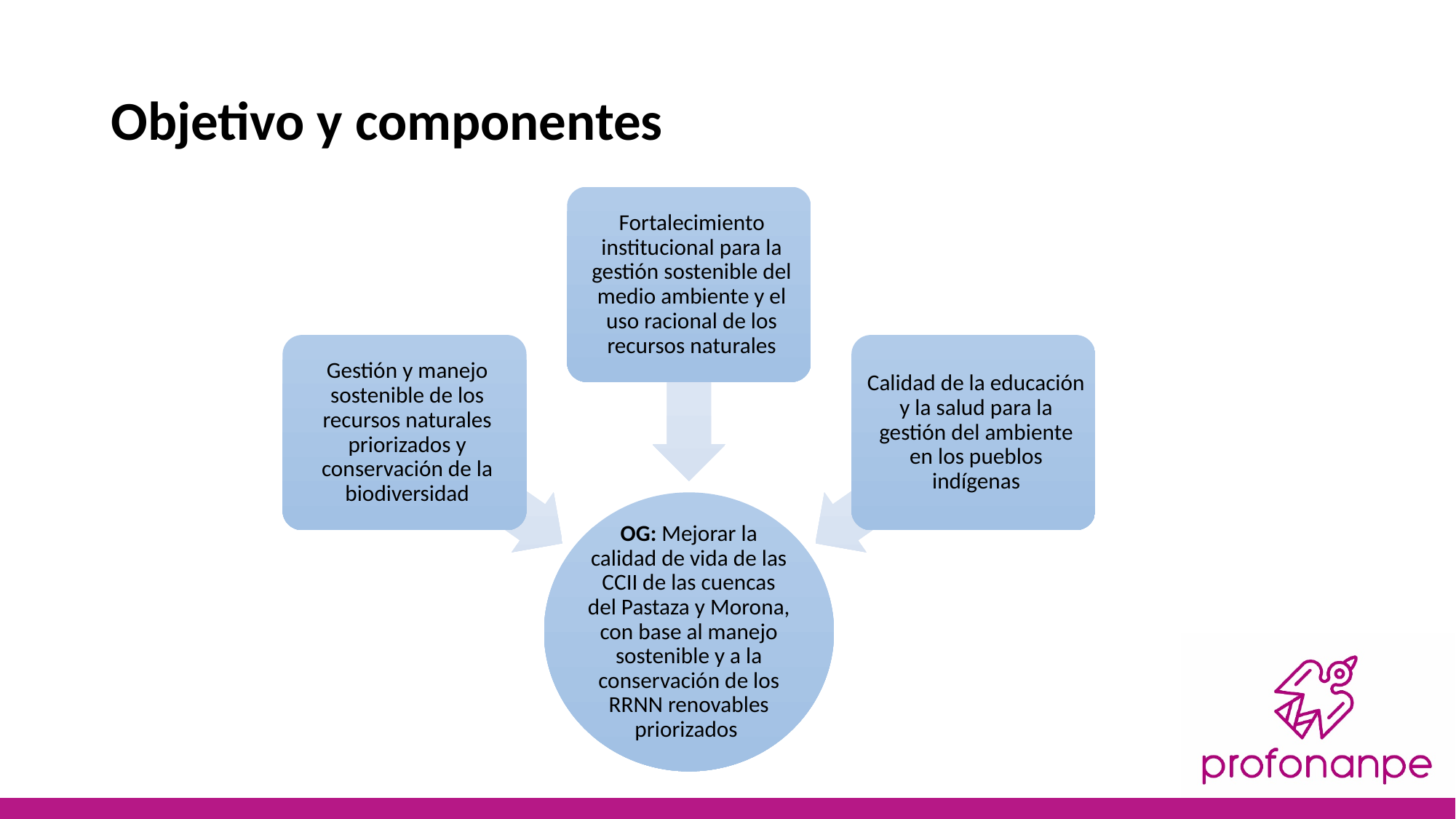

# Objetivo y componentes
OG: Mejorar la calidad de vida de las CCII de las cuencas del Pastaza y Morona, con base al manejo sostenible y a la conservación de los RRNN renovables priorizados
Gestión y manejo sostenible de los recursos naturales priorizados y conservación de la biodiversidad
Fortalecimiento institucional para la gestión sostenible del medio ambiente y el uso racional de los recursos naturales
Calidad de la educación y la salud para la gestión del ambiente en los pueblos indígenas